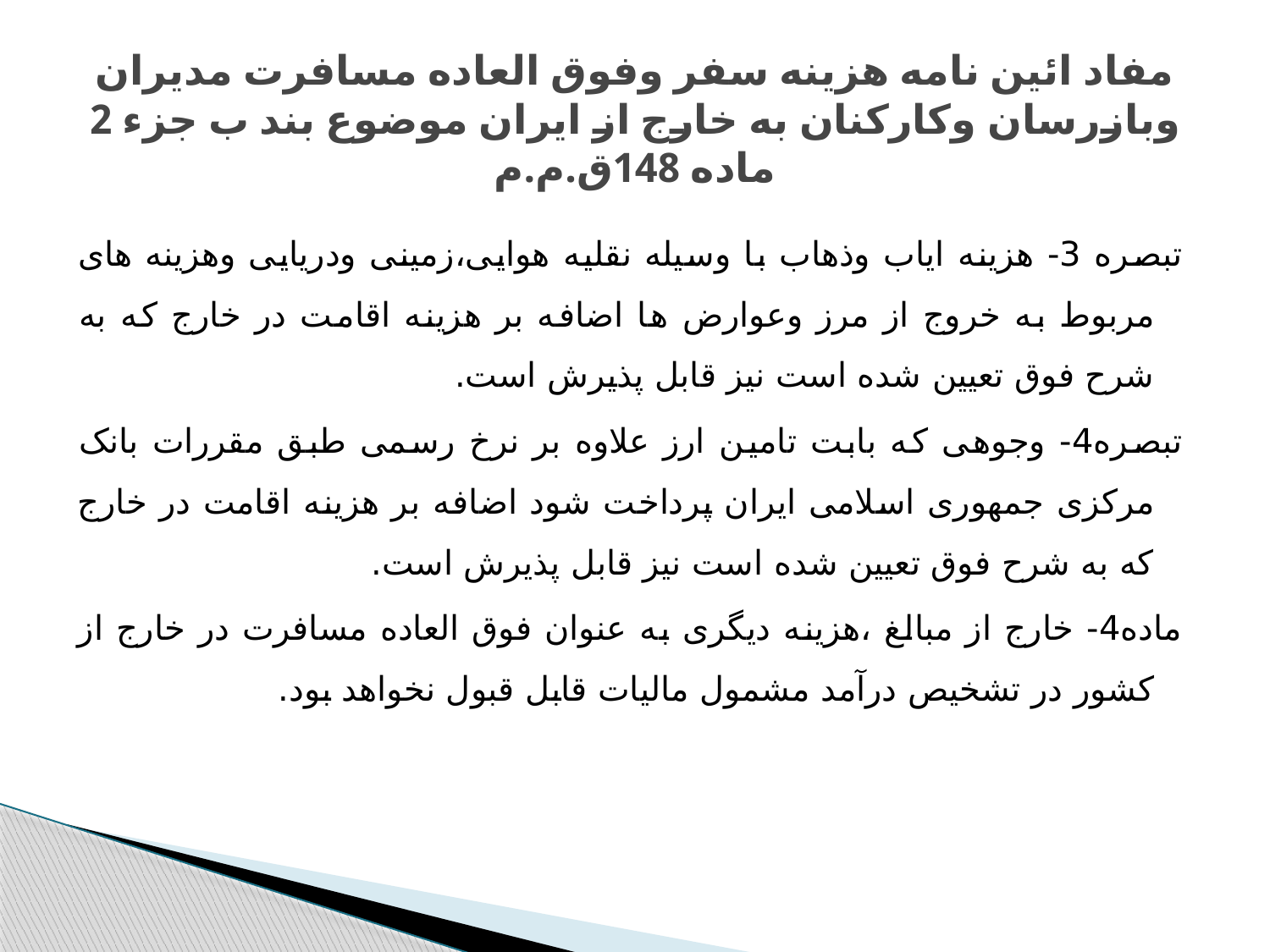

# مفاد ائین نامه هزینه سفر وفوق العاده مسافرت مدیران وبازرسان وکارکنان به خارج از ایران موضوع بند ب جزء 2 ماده 148ق.م.م
تبصره 3- هزینه ایاب وذهاب با وسیله نقلیه هوایی،زمینی ودریایی وهزینه های مربوط به خروج از مرز وعوارض ها اضافه بر هزینه اقامت در خارج که به شرح فوق تعیین شده است نیز قابل پذیرش است.
تبصره4- وجوهی که بابت تامین ارز علاوه بر نرخ رسمی طبق مقررات بانک مرکزی جمهوری اسلامی ایران پرداخت شود اضافه بر هزینه اقامت در خارج که به شرح فوق تعیین شده است نیز قابل پذیرش است.
ماده4- خارج از مبالغ ،هزینه دیگری به عنوان فوق العاده مسافرت در خارج از کشور در تشخیص درآمد مشمول مالیات قابل قبول نخواهد بود.